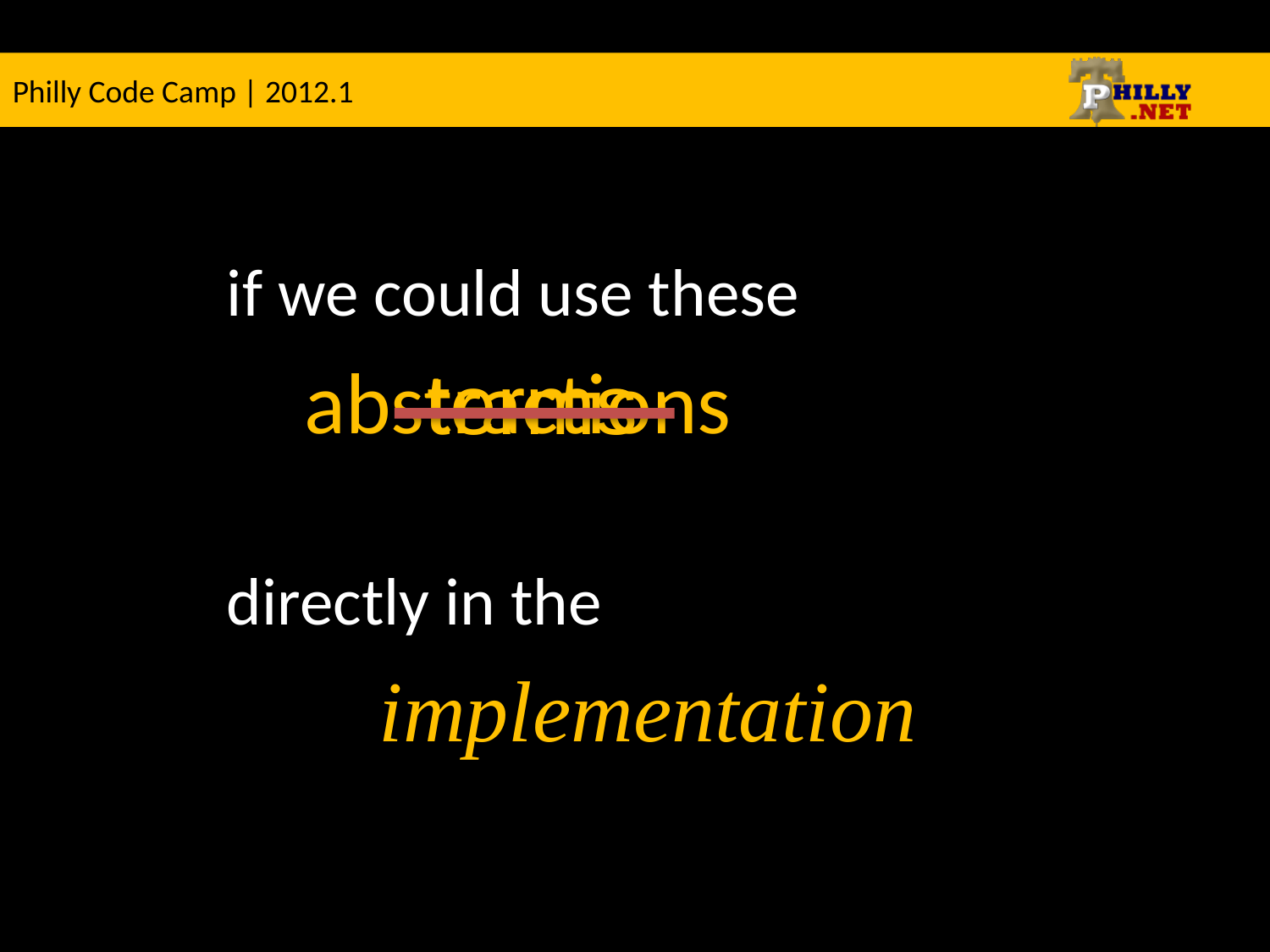

if we could use these
    abstractions

directly in the
          implementation
terms